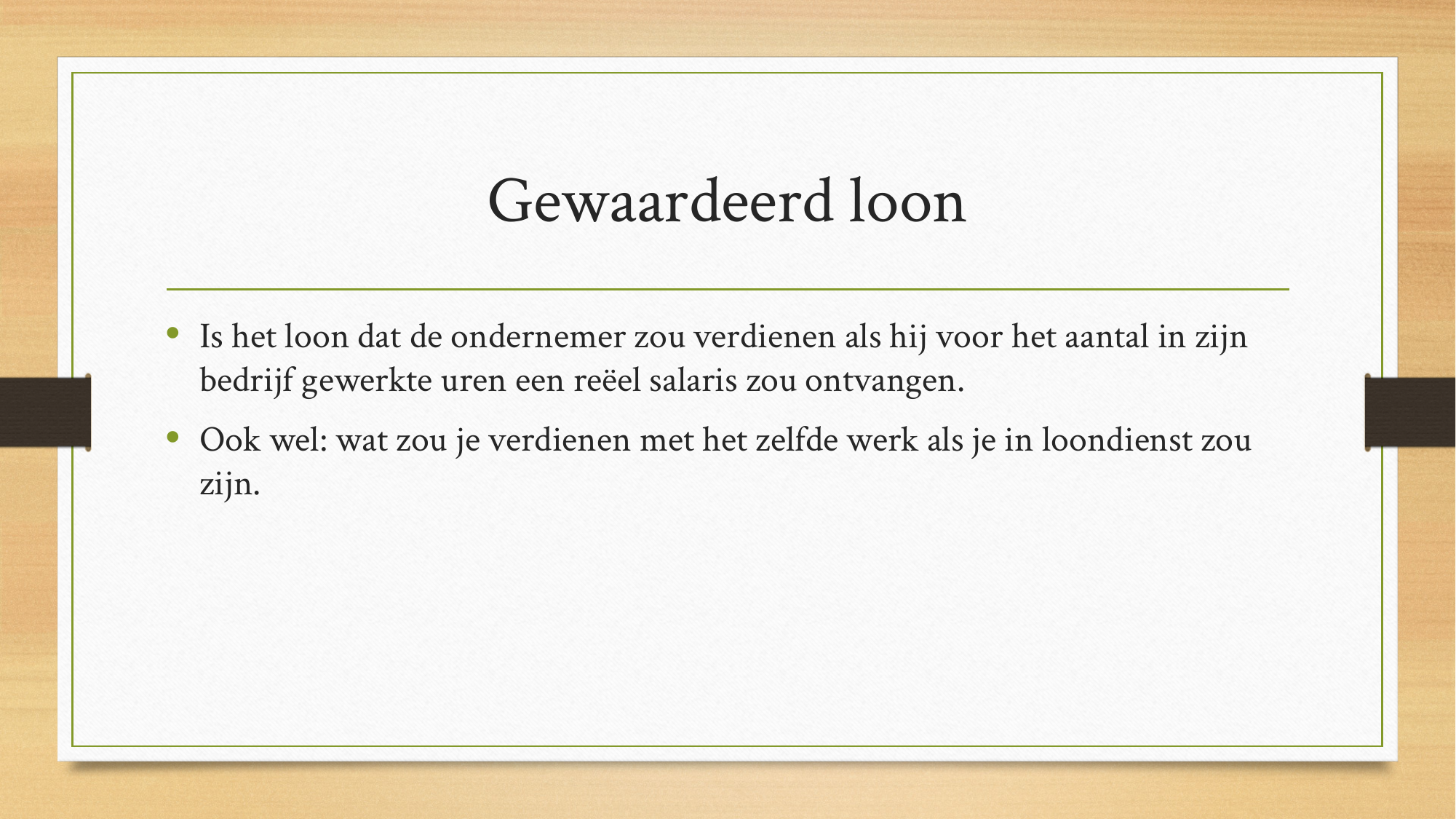

# Gewaardeerd loon
Is het loon dat de ondernemer zou verdienen als hij voor het aantal in zijn bedrijf gewerkte uren een reëel salaris zou ontvangen.
Ook wel: wat zou je verdienen met het zelfde werk als je in loondienst zou zijn.